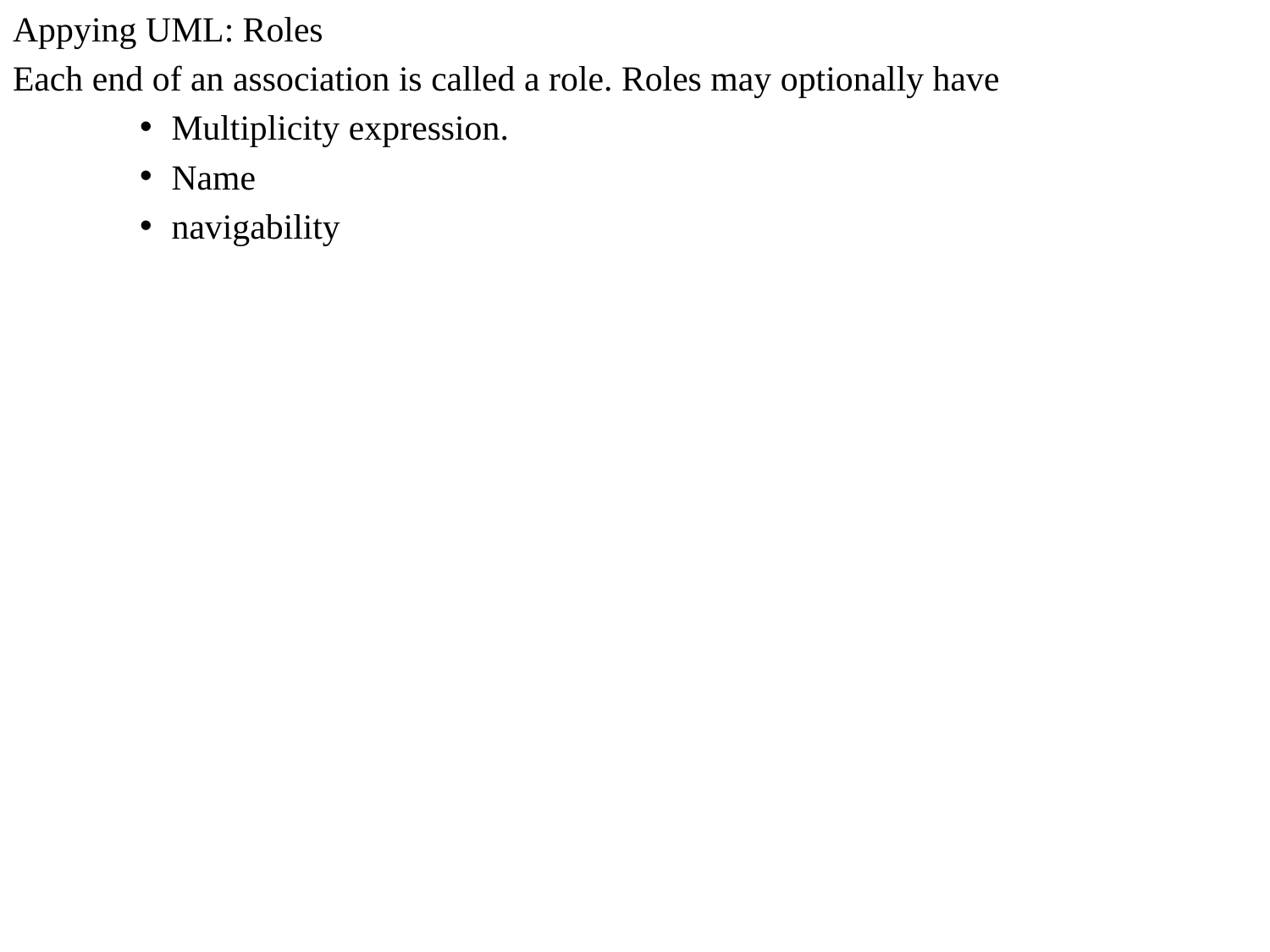

Appying UML: Roles
Each end of an association is called a role. Roles may optionally have
Multiplicity expression.
Name
navigability